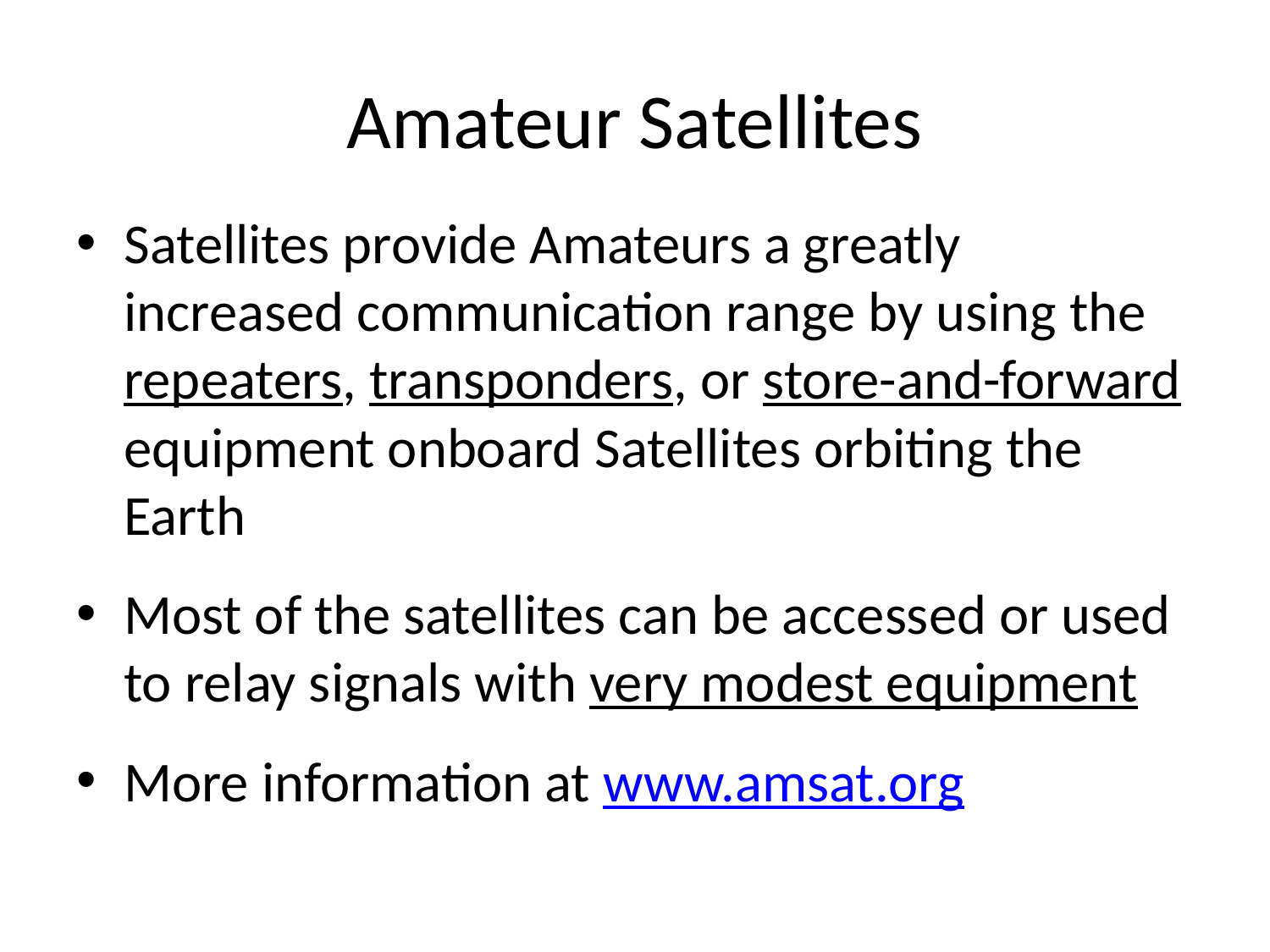

# Amateur Satellites
Satellites provide Amateurs a greatly increased communication range by using the repeaters, transponders, or store-and-forward equipment onboard Satellites orbiting the Earth
Most of the satellites can be accessed or used to relay signals with very modest equipment
More information at www.amsat.org